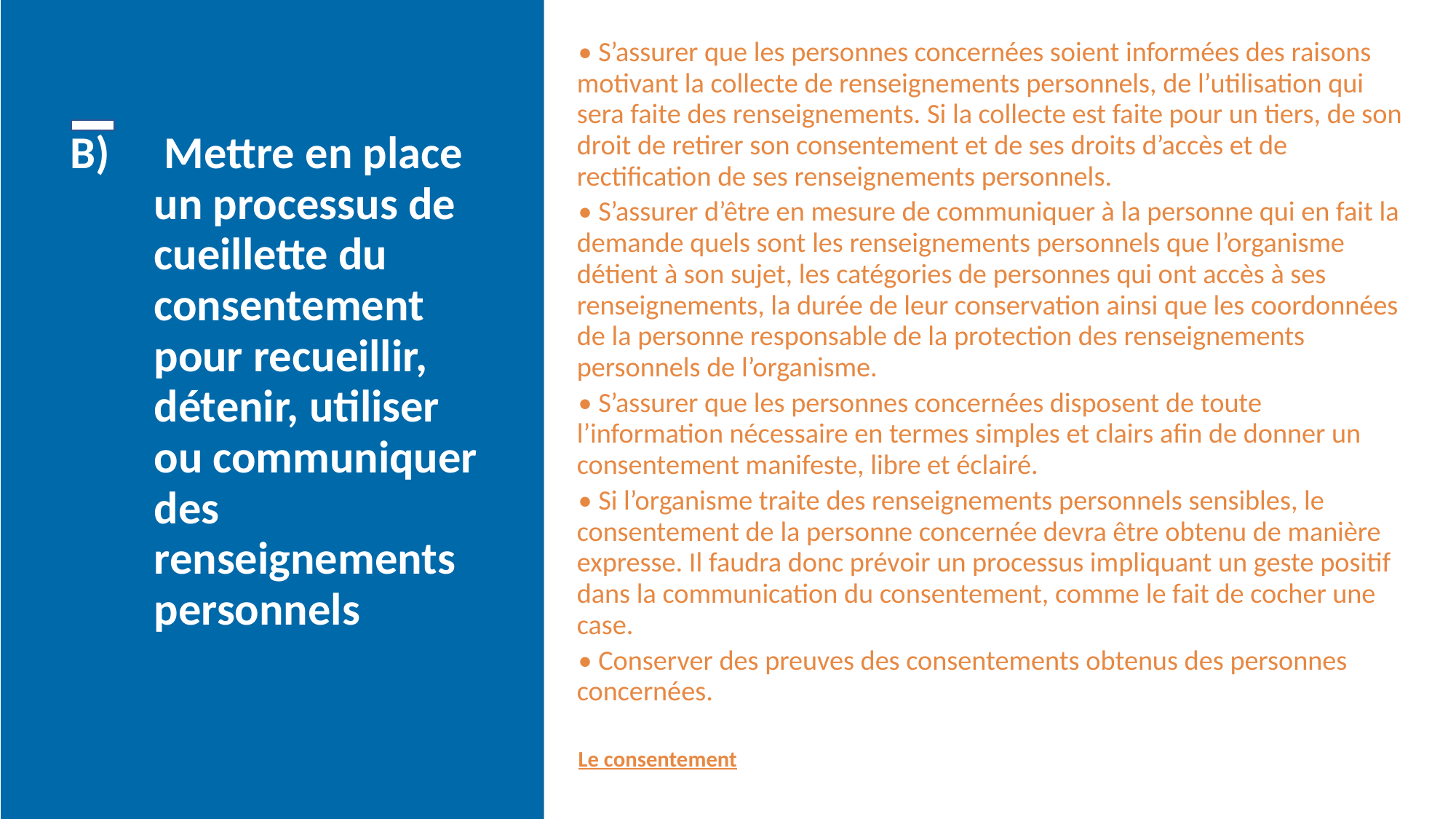

• S’assurer que les personnes concernées soient informées des raisons motivant la collecte de renseignements personnels, de l’utilisation qui sera faite des renseignements. Si la collecte est faite pour un tiers, de son droit de retirer son consentement et de ses droits d’accès et de rectification de ses renseignements personnels.
• S’assurer d’être en mesure de communiquer à la personne qui en fait la demande quels sont les renseignements personnels que l’organisme détient à son sujet, les catégories de personnes qui ont accès à ses renseignements, la durée de leur conservation ainsi que les coordonnées de la personne responsable de la protection des renseignements personnels de l’organisme.
• S’assurer que les personnes concernées disposent de toute l’information nécessaire en termes simples et clairs afin de donner un consentement manifeste, libre et éclairé.
• Si l’organisme traite des renseignements personnels sensibles, le consentement de la personne concernée devra être obtenu de manière expresse. Il faudra donc prévoir un processus impliquant un geste positif dans la communication du consentement, comme le fait de cocher une case.
• Conserver des preuves des consentements obtenus des personnes concernées.

Le consentement

# B)	 Mettre en place un processus de cueillette du consentement pour recueillir, détenir, utiliser ou communiquer des renseignements personnels